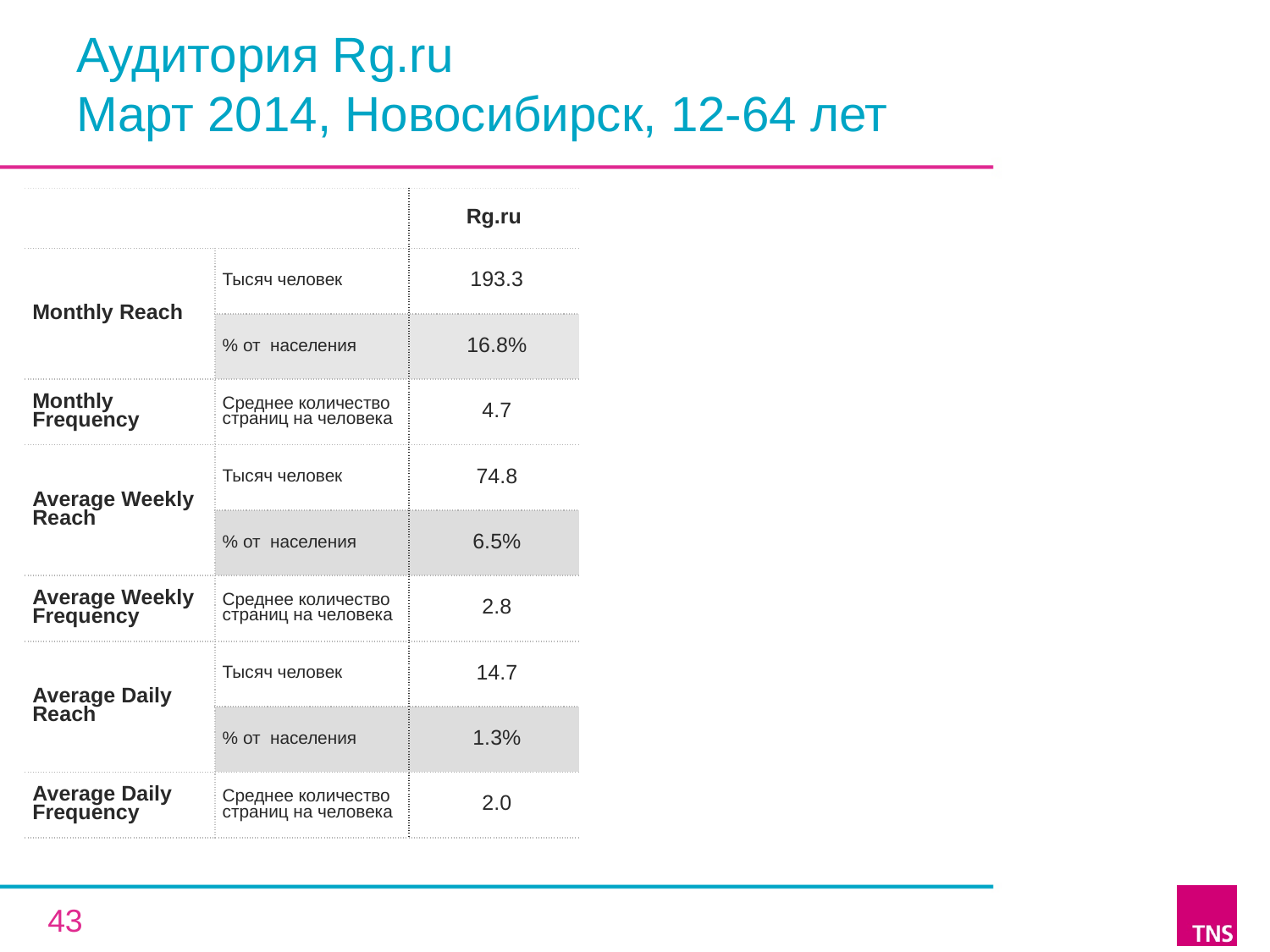

# Аудитория Rg.ru Март 2014, Новосибирск, 12-64 лет
|  |  | Rg.ru |
| --- | --- | --- |
| Monthly Reach | Тысяч человек | 193.3 |
|  | % от населения | 16.8% |
| Monthly Frequency | Среднее количество страниц на человека | 4.7 |
| Average Weekly Reach | Тысяч человек | 74.8 |
|  | % от населения | 6.5% |
| Average Weekly Frequency | Среднее количество страниц на человека | 2.8 |
| Average Daily Reach | Тысяч человек | 14.7 |
|  | % от населения | 1.3% |
| Average Daily Frequency | Среднее количество страниц на человека | 2.0 |

43